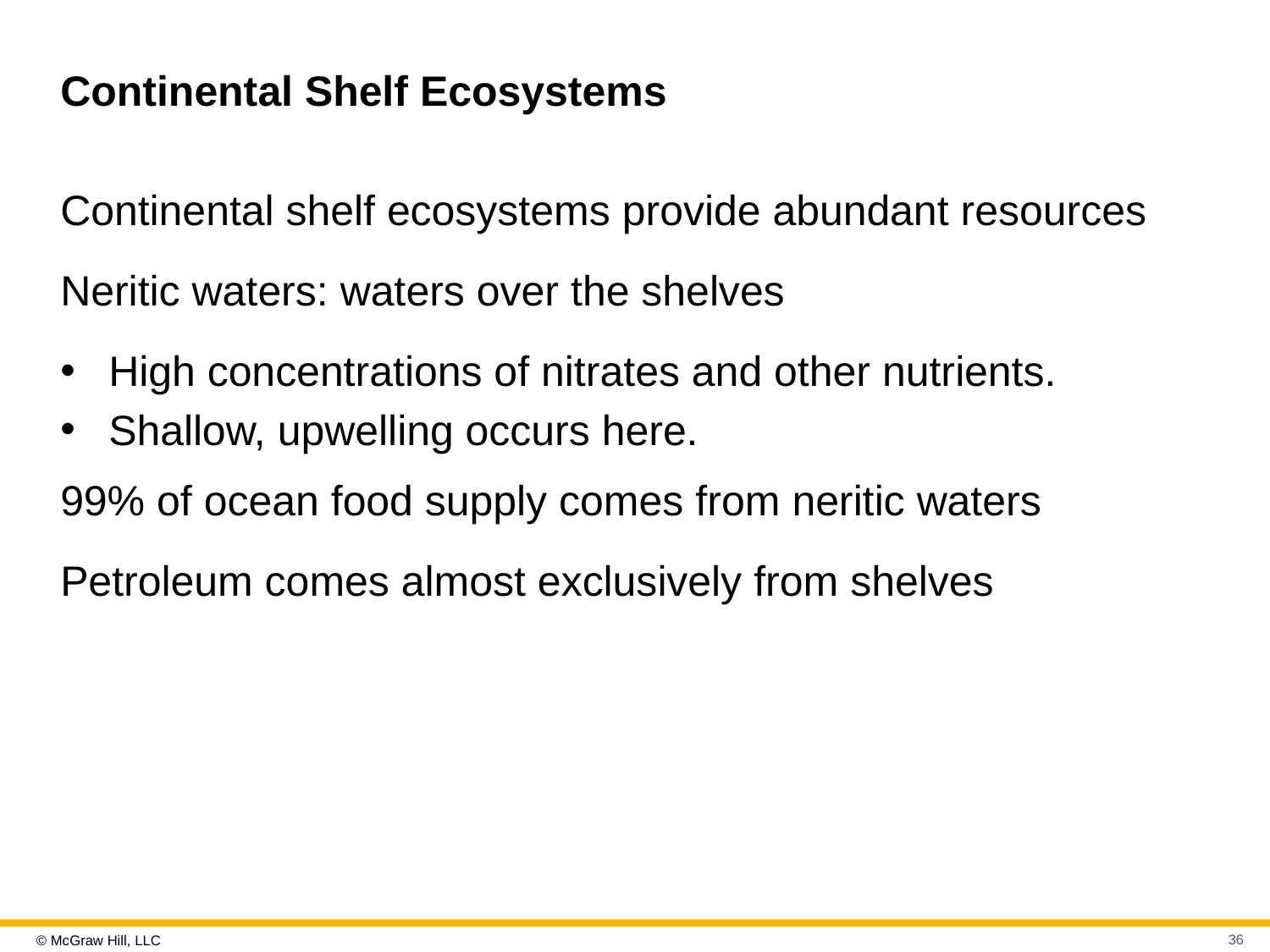

# Continental Shelf Ecosystems
Continental shelf ecosystems provide abundant resources
Neritic waters: waters over the shelves
High concentrations of nitrates and other nutrients.
Shallow, upwelling occurs here.
99% of ocean food supply comes from neritic waters
Petroleum comes almost exclusively from shelves
36